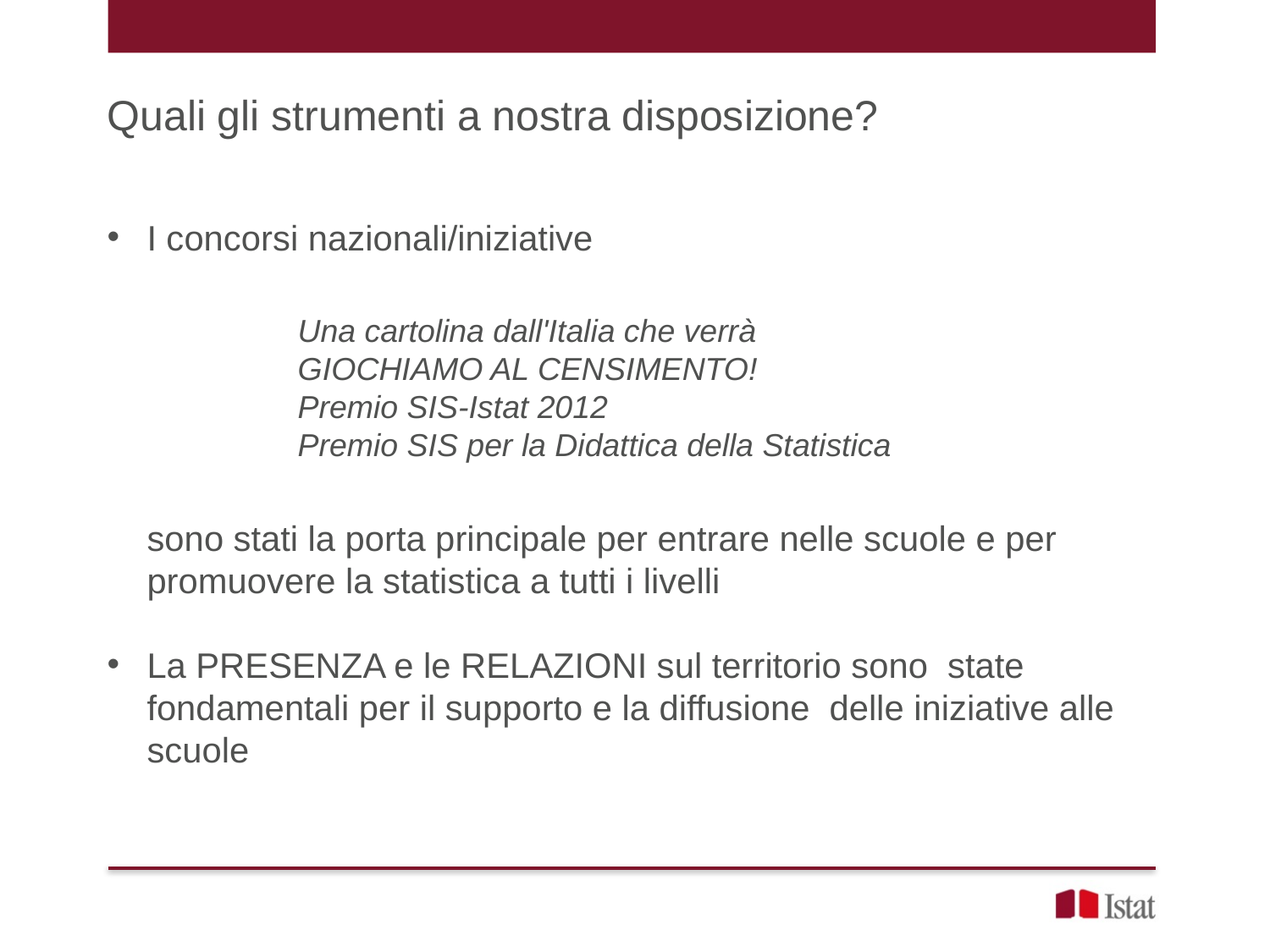

Quali gli strumenti a nostra disposizione?
I concorsi nazionali/iniziative

Una cartolina dall'Italia che verrà
GIOCHIAMO AL CENSIMENTO!
Premio SIS-Istat 2012
Premio SIS per la Didattica della Statistica

	sono stati la porta principale per entrare nelle scuole e per promuovere la statistica a tutti i livelli

La PRESENZA e le RELAZIONI sul territorio sono  state fondamentali per il supporto e la diffusione  delle iniziative alle scuole